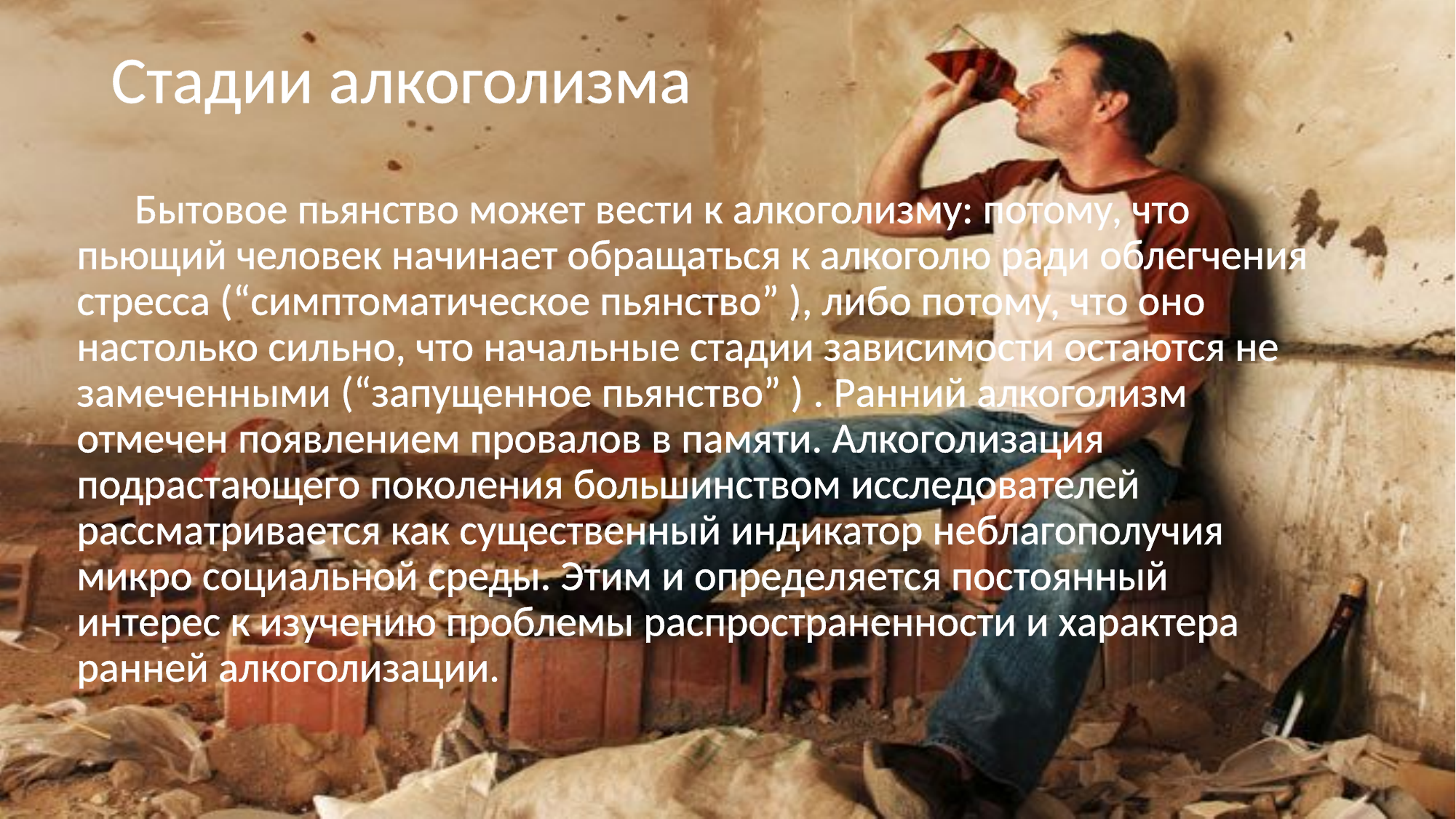

# Стадии алкоголизма
      Бытовое пьянство может вести к алкоголизму: потому, что пьющий человек начинает обращаться к алкоголю ради облегчения стресса (“симптоматическое пьянство” ), либо потому, что оно настолько сильно, что начальные стадии зависимости остаются не замеченными (“запущенное пьянство” ) . Ранний алкоголизм отмечен появлением провалов в памяти. Алкоголизация подрастающего поколения большинством исследователей рассматривается как существенный индикатор неблагополучия микро социальной среды. Этим и определяется постоянный интерес к изучению проблемы распространенности и характера ранней алкоголизации.